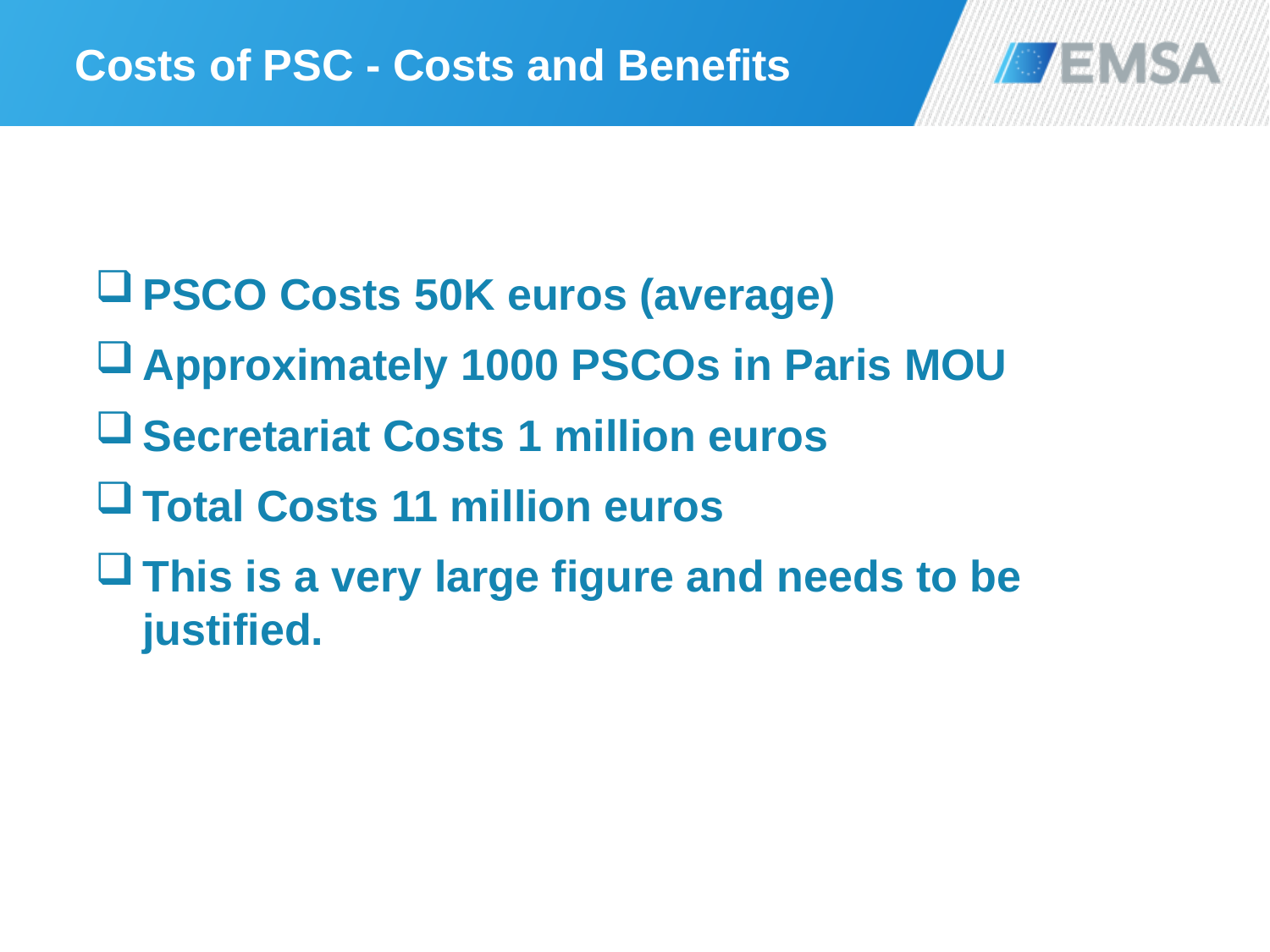

# Costs of PSC - Costs and Benefits
PSCO Costs 50K euros (average)
Approximately 1000 PSCOs in Paris MOU
Secretariat Costs 1 million euros
Total Costs 11 million euros
This is a very large figure and needs to be justified.